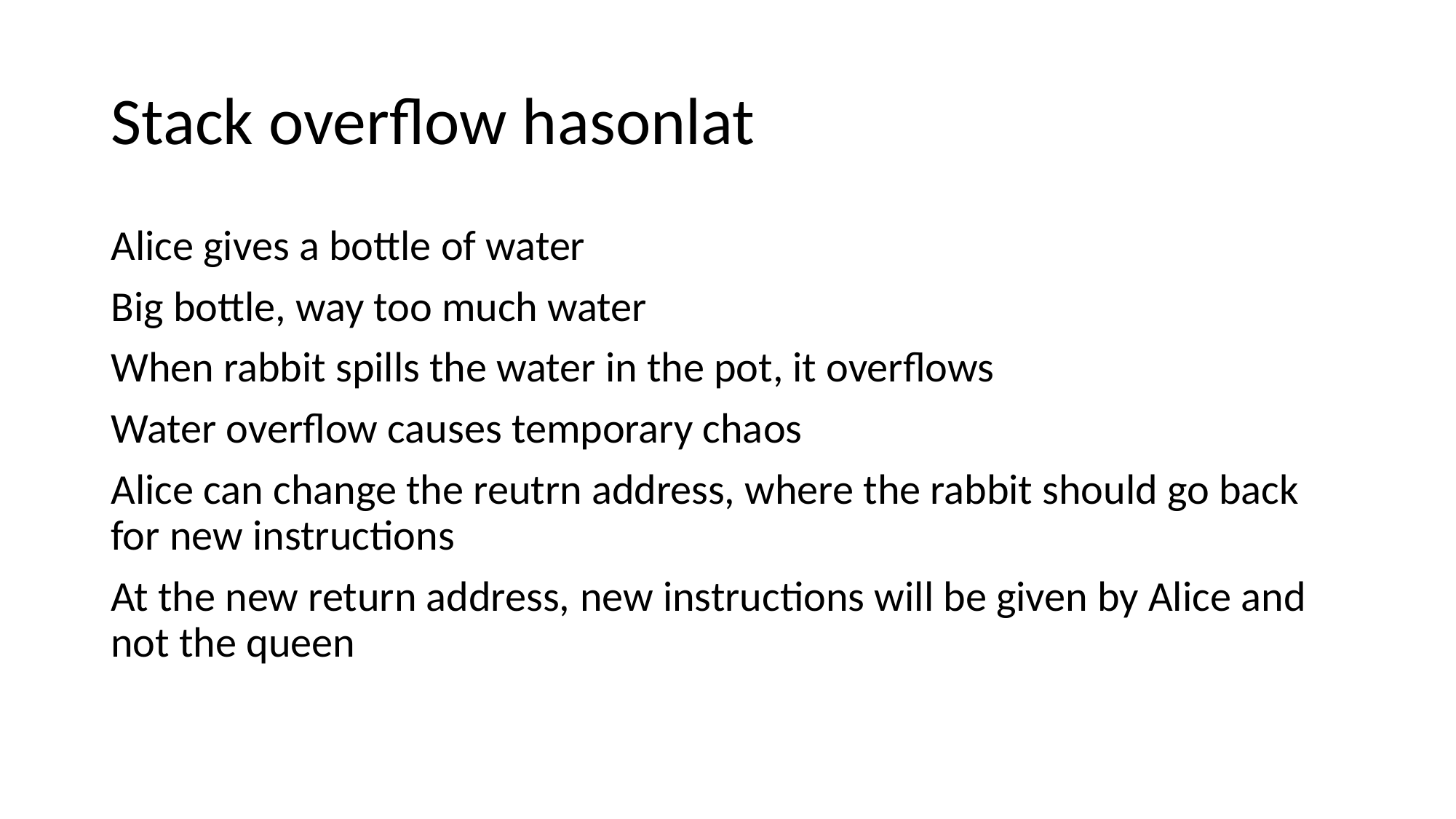

# Stack overflow hasonlat
Alice gives a bottle of water
Big bottle, way too much water
When rabbit spills the water in the pot, it overflows
Water overflow causes temporary chaos
Alice can change the reutrn address, where the rabbit should go back for new instructions
At the new return address, new instructions will be given by Alice and not the queen